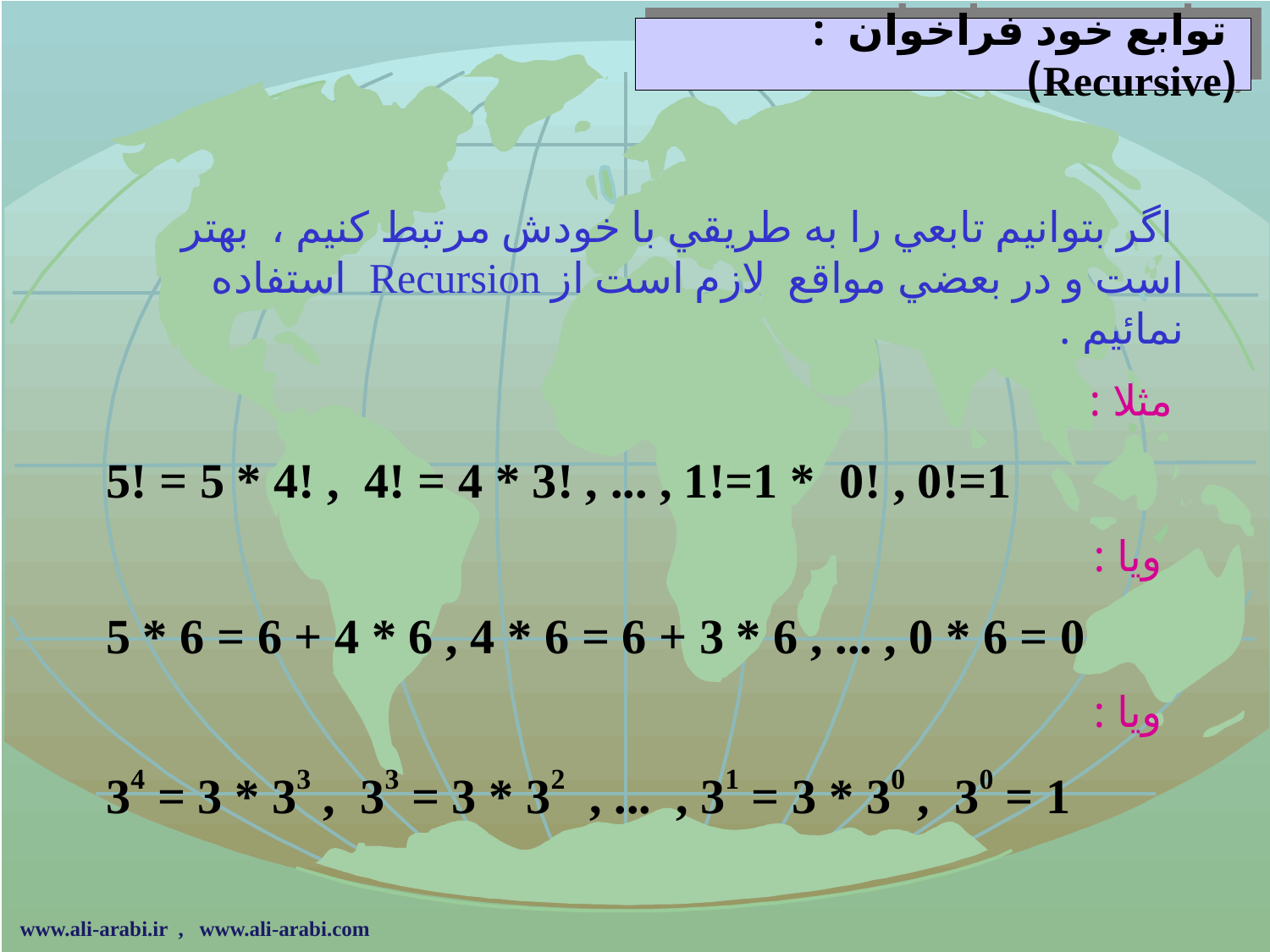

# توابع خود فراخوان  : (Recursive)
 اگر بتوانيم تابعي را به طريقي با خودش مرتبط كنيم ،  بهتر است و در بعضي مواقع  لازم است از Recursion  استفاده نمائيم .
 مثلا :
5! = 5 * 4! ,  4! = 4 * 3! , ... , 1!=1 *  0! , 0!=1
  ويا :
5 * 6 = 6 + 4 * 6 , 4 * 6 = 6 + 3 * 6 , ... , 0 * 6 = 0
  ويا :
34 = 3 * 33 ,  33 = 3 * 32  , ...  , 31 = 3 * 30 ,  30 = 1